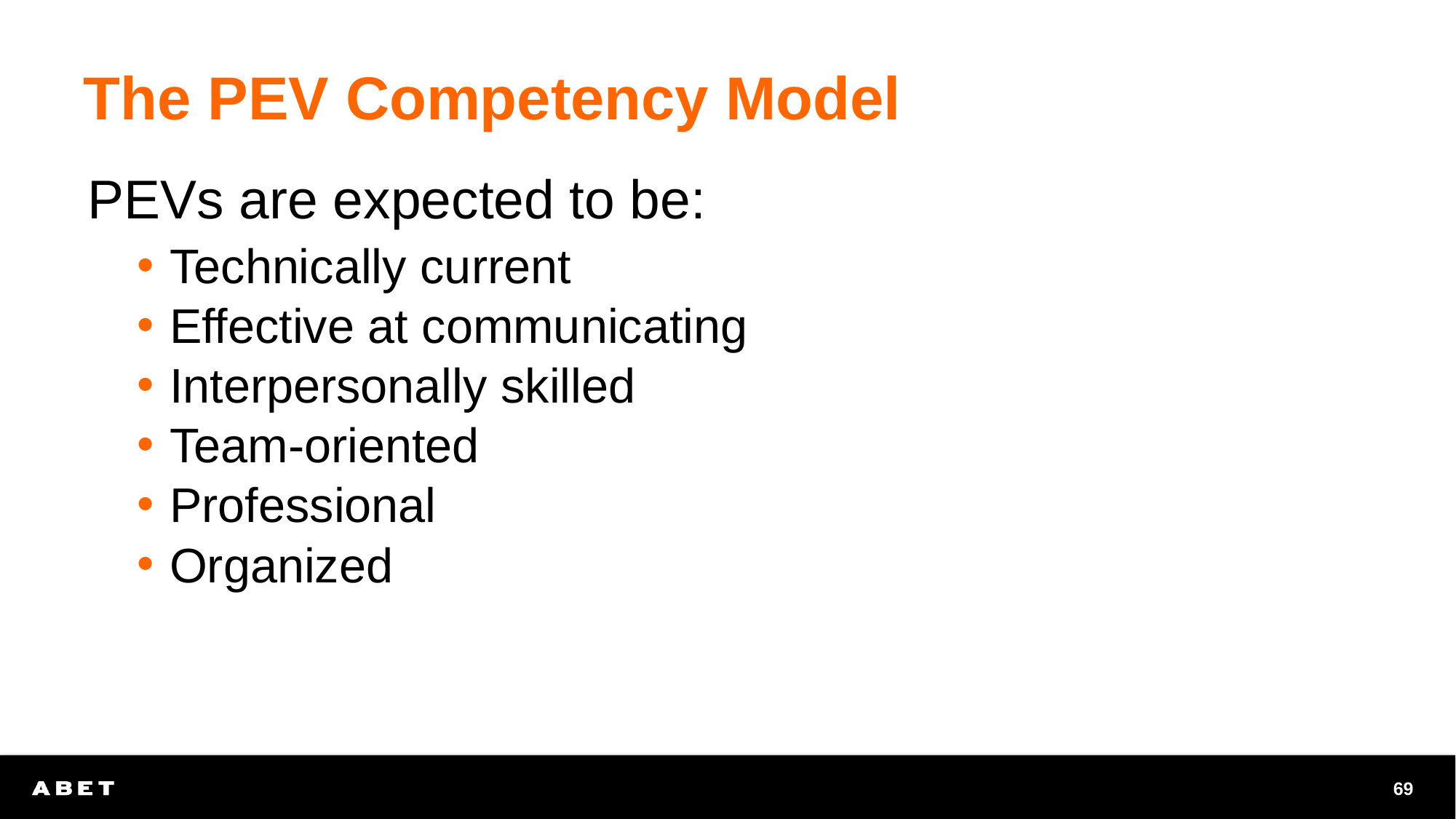

# The PEV Competency Model
PEVs are expected to be:
Technically current
Effective at communicating
Interpersonally skilled
Team-oriented
Professional
Organized